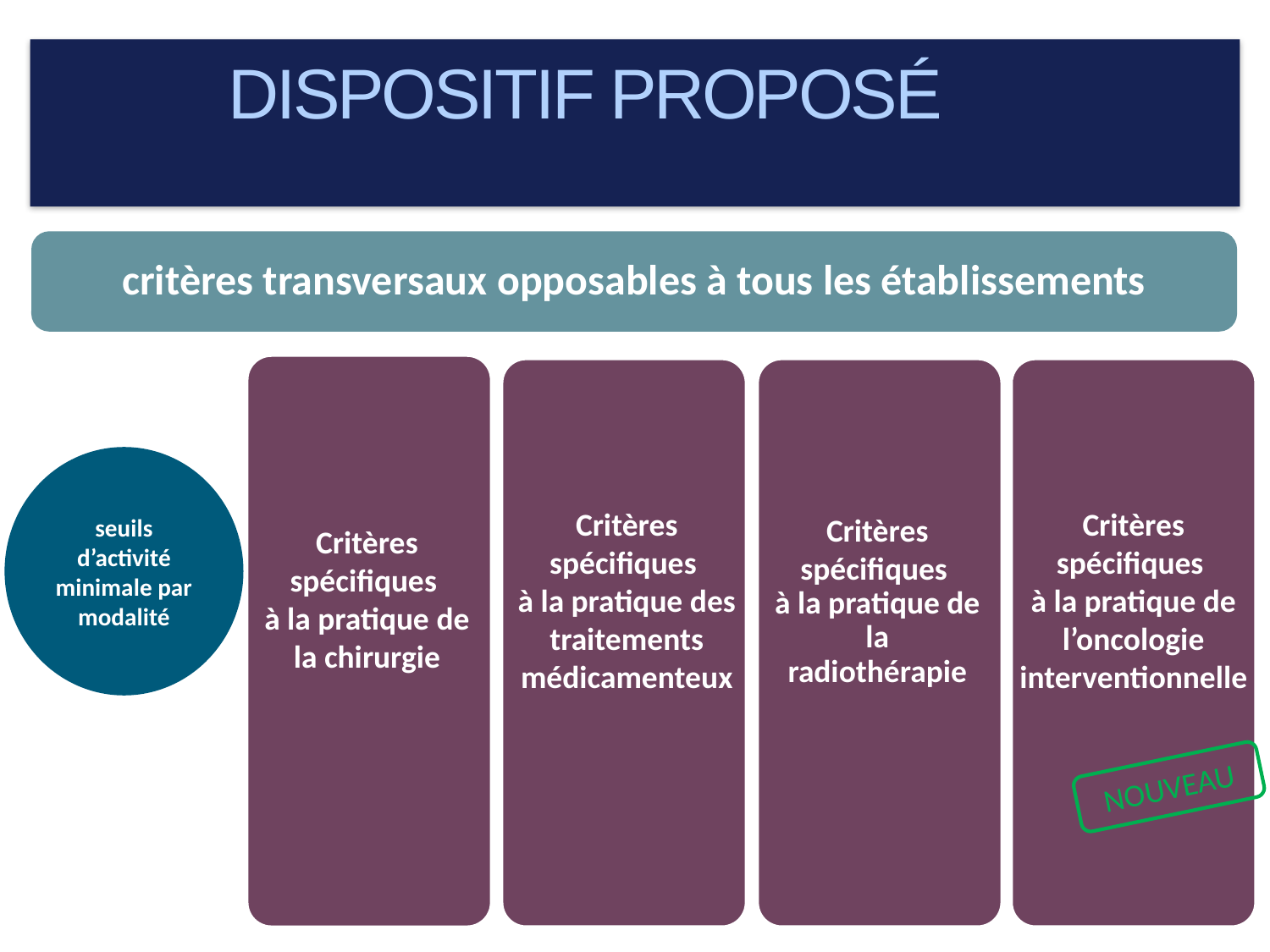

DISPOSITIF PROPOSÉ
critères transversaux opposables à tous les établissements
DISPOSITIF ACTUEL

Critères spécifiques
à la pratique de la chirurgie

Critères spécifiques
à la pratique de la radiothérapie

Critères spécifiques
à la pratique des traitements médicamenteux

Critères spécifiques
à la pratique de l’oncologie interventionnelle

seuils d’activité minimale par modalité

oncologie interventionnelle niveau 1
NOUVEAU